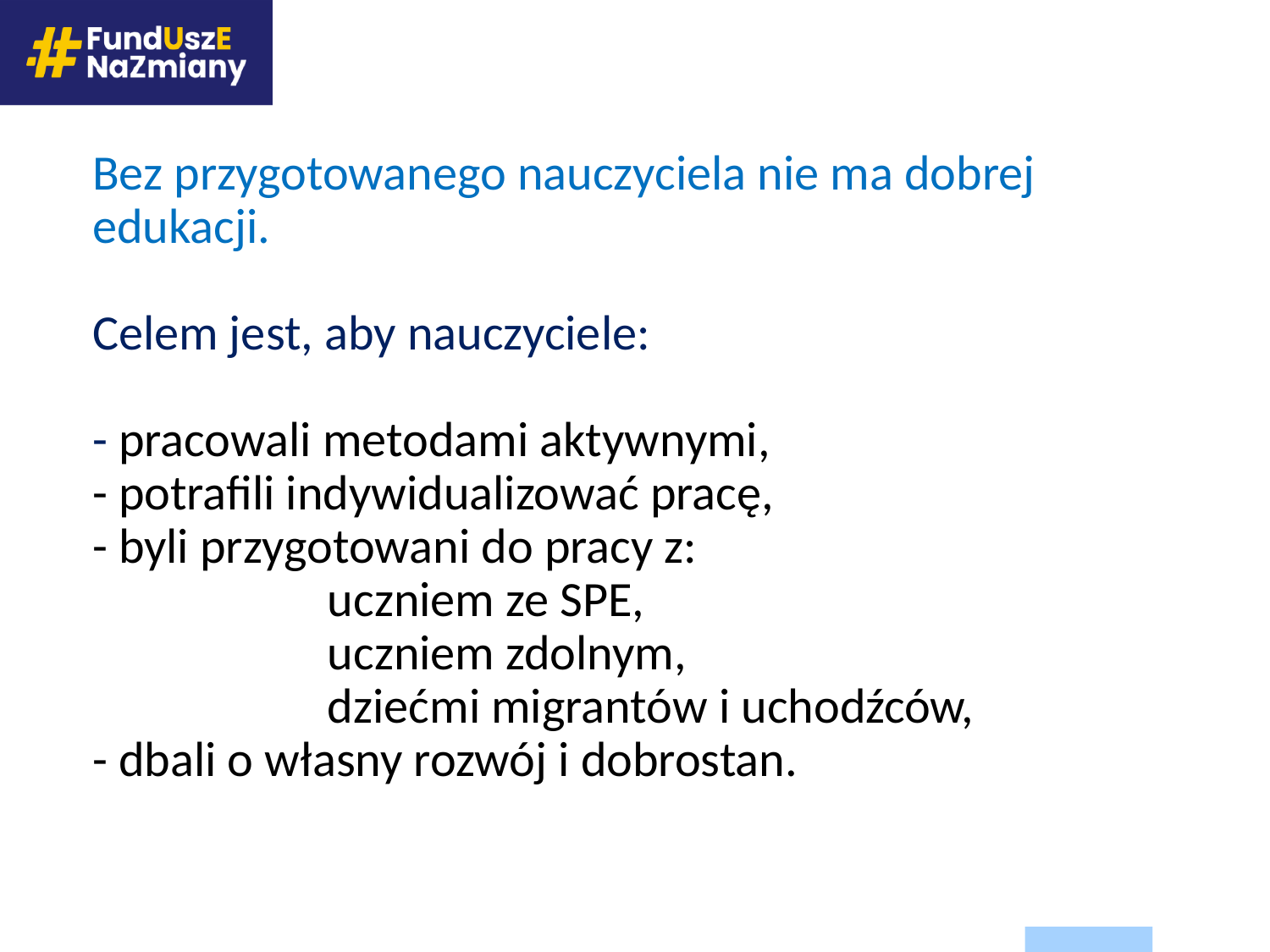

Bez przygotowanego nauczyciela nie ma dobrej edukacji.
Celem jest, aby nauczyciele:
- pracowali metodami aktywnymi,
- potrafili indywidualizować pracę,
- byli przygotowani do pracy z:
                     uczniem ze SPE,
                     uczniem zdolnym,
                     dziećmi migrantów i uchodźców,
- dbali o własny rozwój i dobrostan.